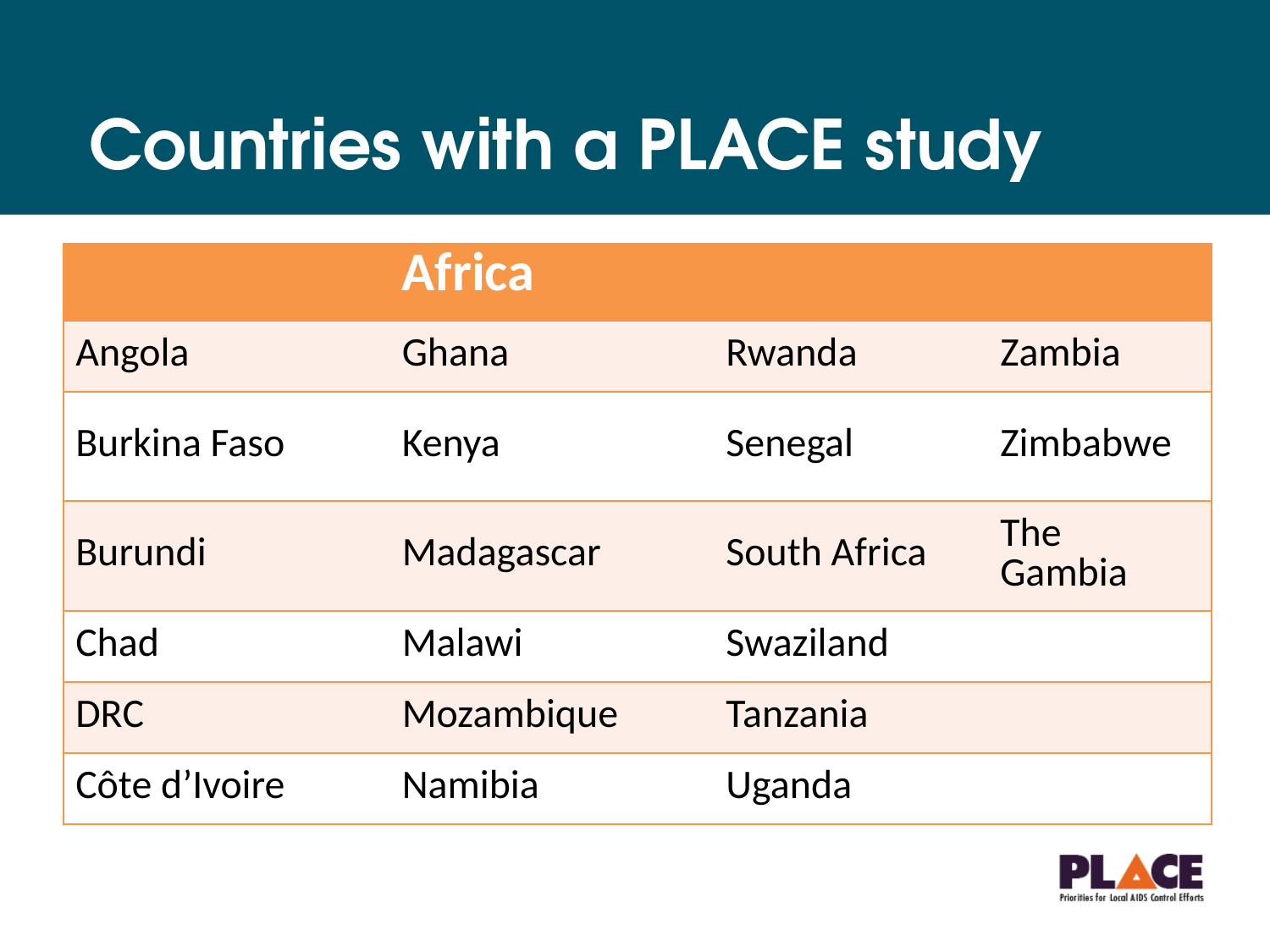

# Countries with a PLACE study
|  | Africa |  |  |
| --- | --- | --- | --- |
| Angola | Ghana | Rwanda | Zambia |
| Burkina Faso | Kenya | Senegal | Zimbabwe |
| Burundi | Madagascar | South Africa | The Gambia |
| Chad | Malawi | Swaziland |  |
| DRC | Mozambique | Tanzania |  |
| Côte d’Ivoire | Namibia | Uganda |  |